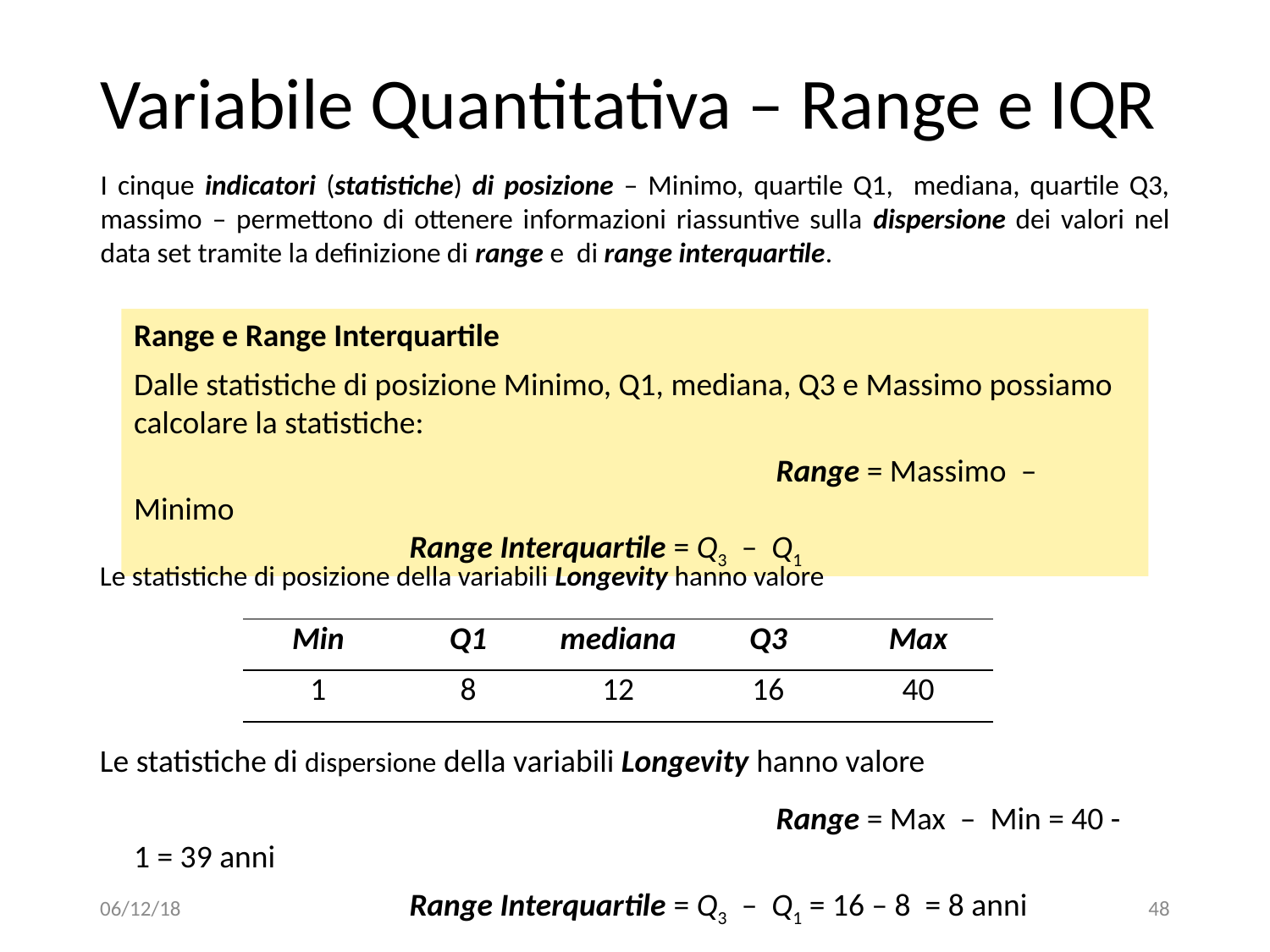

# Variabile Quantitativa – Range e IQR
I cinque indicatori (statistiche) di posizione – Minimo, quartile Q1,  mediana, quartile Q3, massimo – permettono di ottenere informazioni riassuntive sulla dispersione dei valori nel data set tramite la definizione di range e  di range interquartile.
Range e Range Interquartile
Dalle statistiche di posizione Minimo, Q1, mediana, Q3 e Massimo possiamo calcolare la statistiche:
					 Range = Massimo  –  Minimo
		   Range Interquartile = Q3  –  Q1
Le statistiche di posizione della variabili Longevity hanno valore
| Min | Q1 | mediana | Q3 | Max |
| --- | --- | --- | --- | --- |
| 1 | 8 | 12 | 16 | 40 |
Le statistiche di dispersione della variabili Longevity hanno valore
					 Range = Max  –  Min = 40 - 1 = 39 anni
		   Range Interquartile = Q3  –  Q1 = 16 – 8  = 8 anni
06/12/18
48